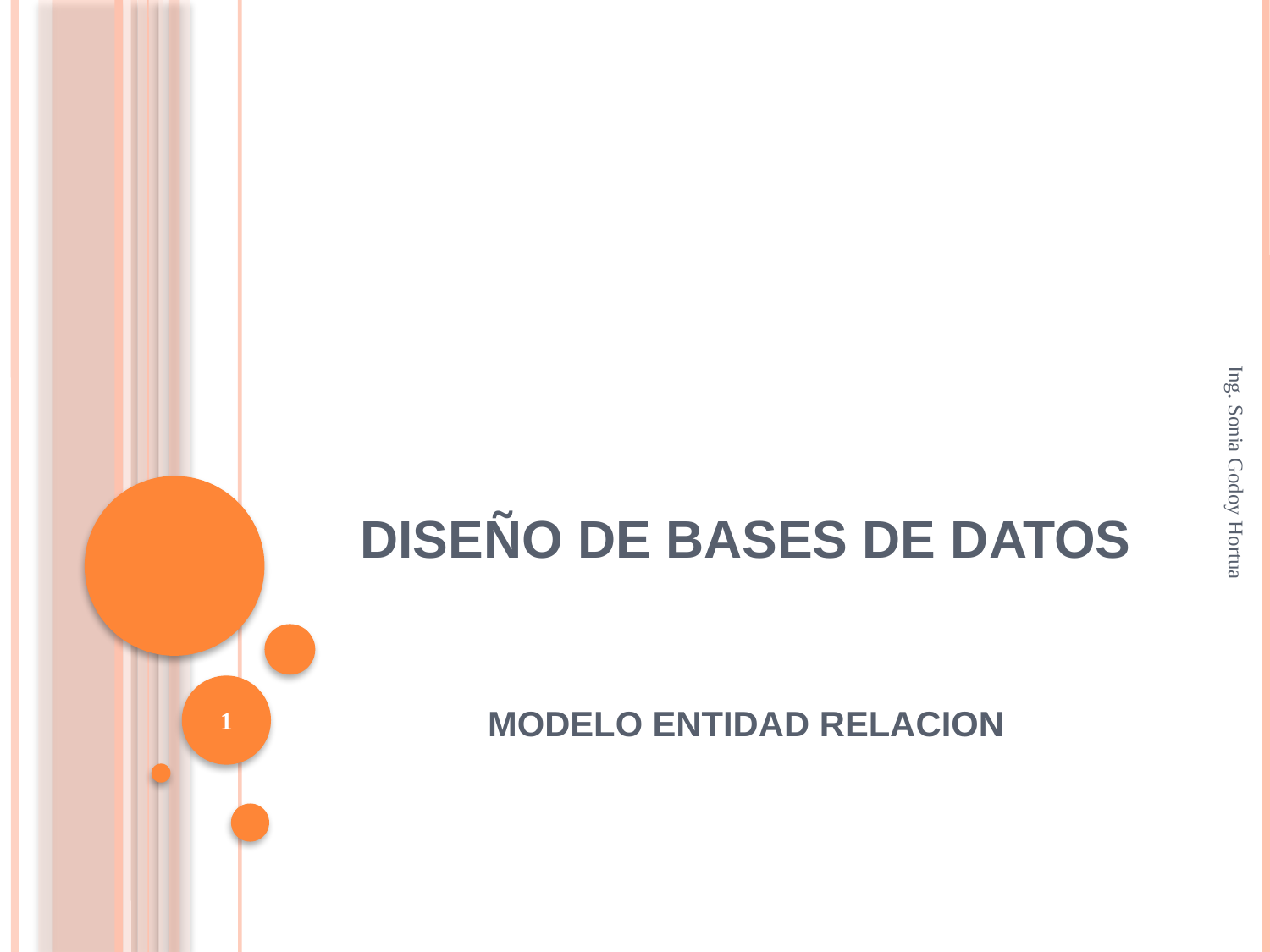

# DISEÑO DE BASES DE DATOS
Ing. Sonia Godoy Hortua
1
MODELO ENTIDAD RELACION